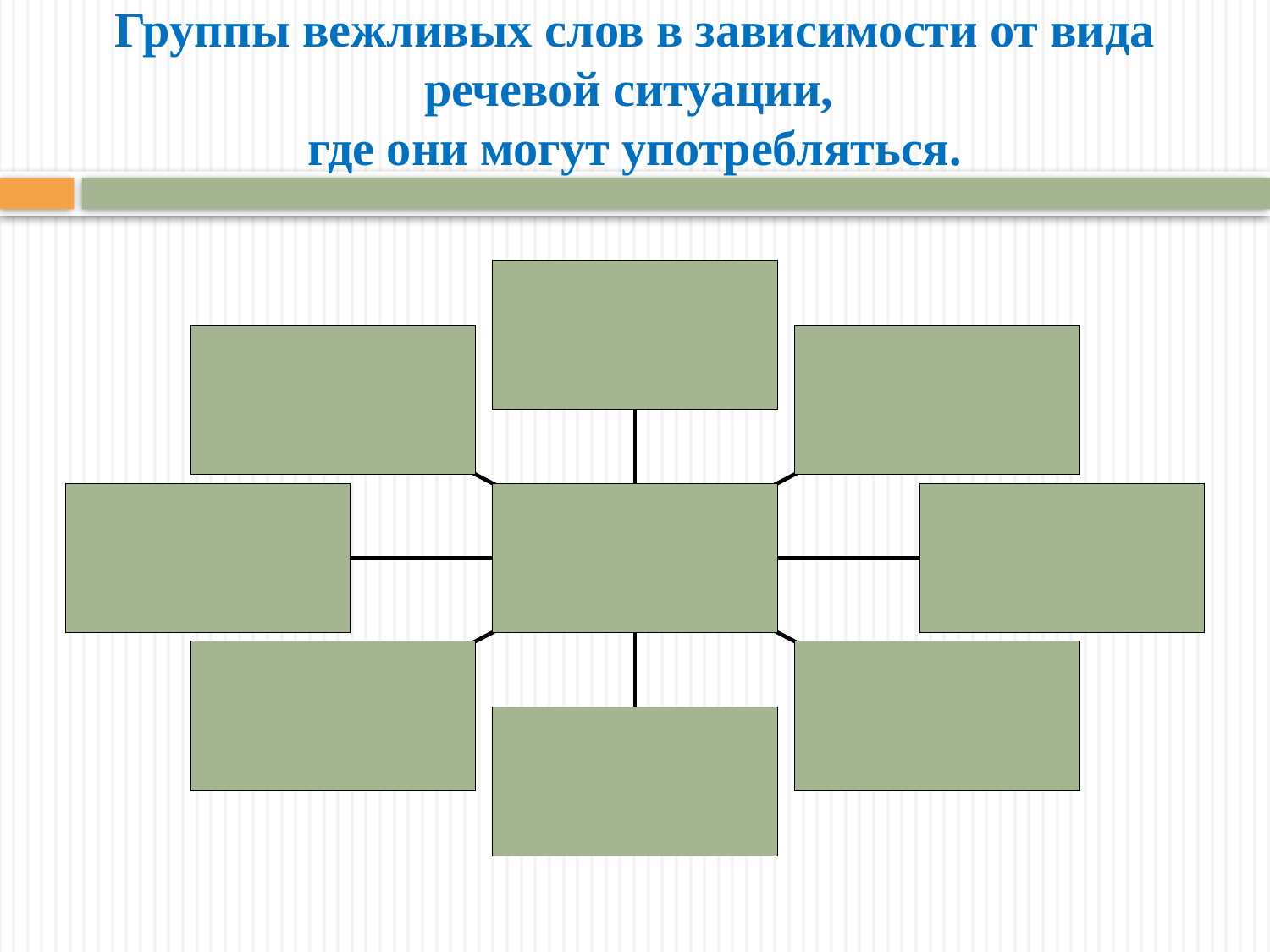

Группы вежливых слов в зависимости от вида речевой ситуации,
где они могут употребляться.